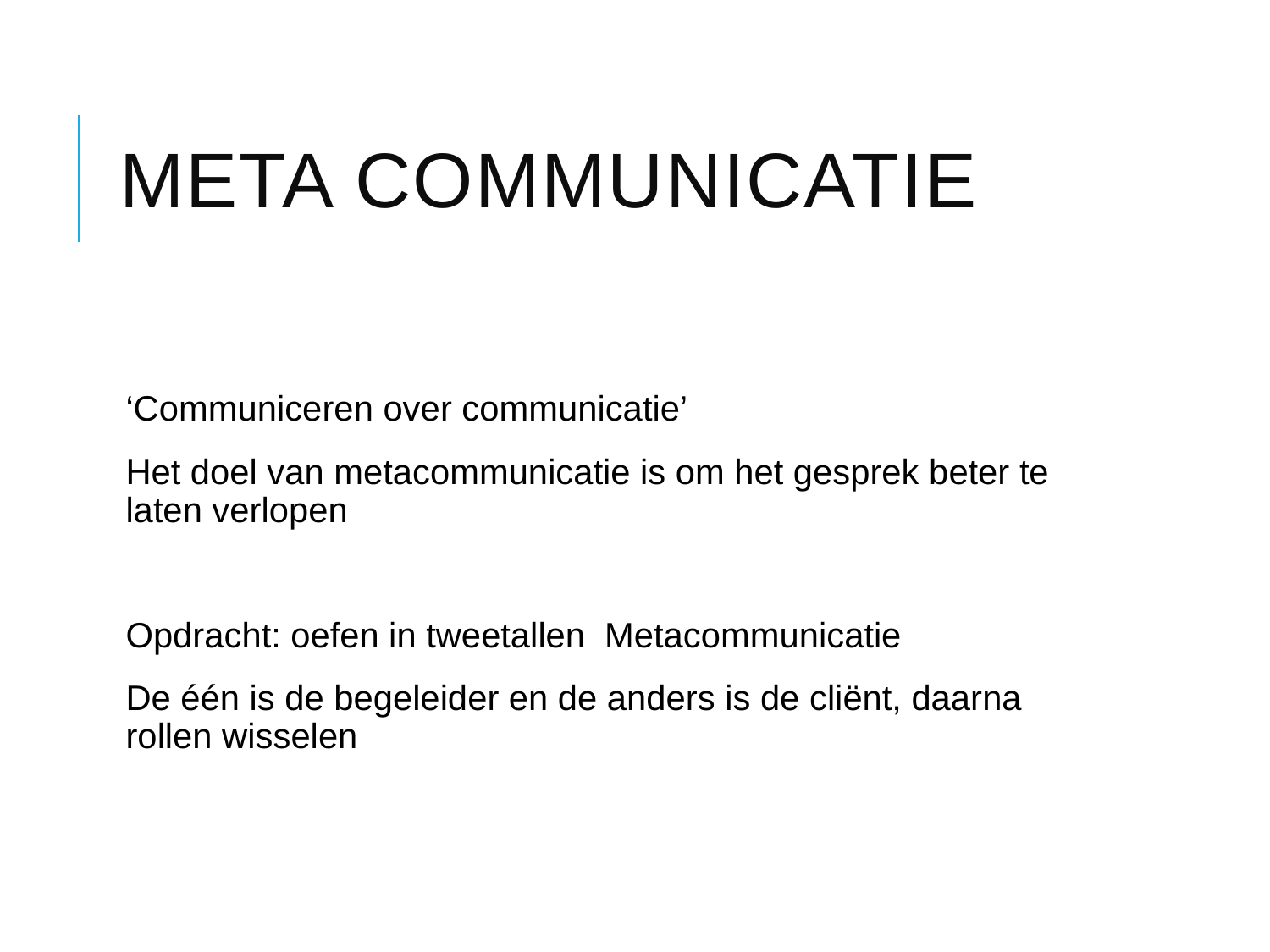

# Meta communicatie

‘Communiceren over communicatie’
Het doel van metacommunicatie is om het gesprek beter te laten verlopen

Opdracht: oefen in tweetallen  Metacommunicatie
De één is de begeleider en de anders is de cliënt, daarna rollen wisselen